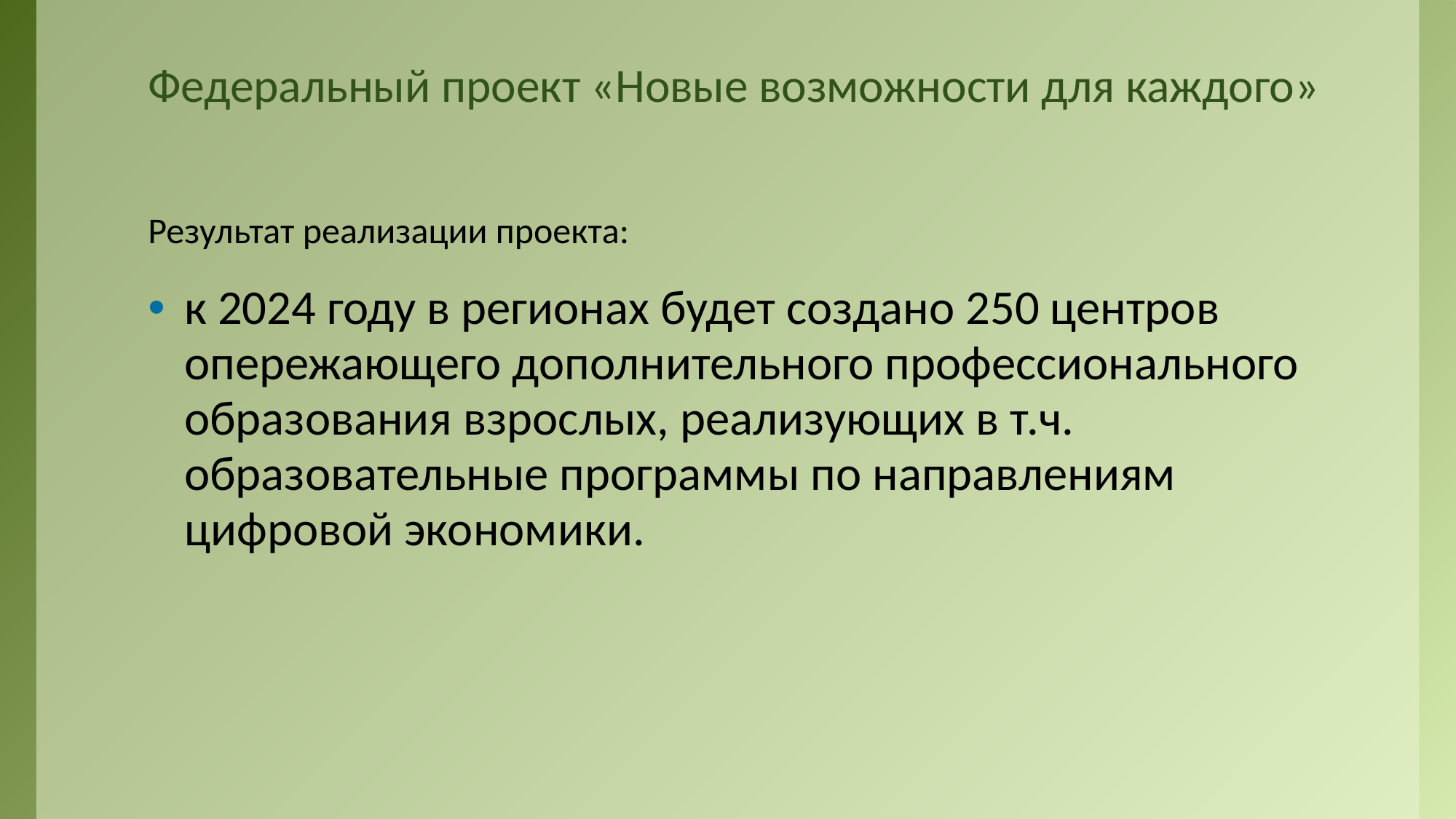

# Федеральный проект «Новые возможности для каждого»
Результат реализации проекта:
к 2024 году в регионах будет создано 250 центров опережающего дополнительного профессионального образования взрослых, реализующих в т.ч. образовательные программы по направлениям цифровой экономики.